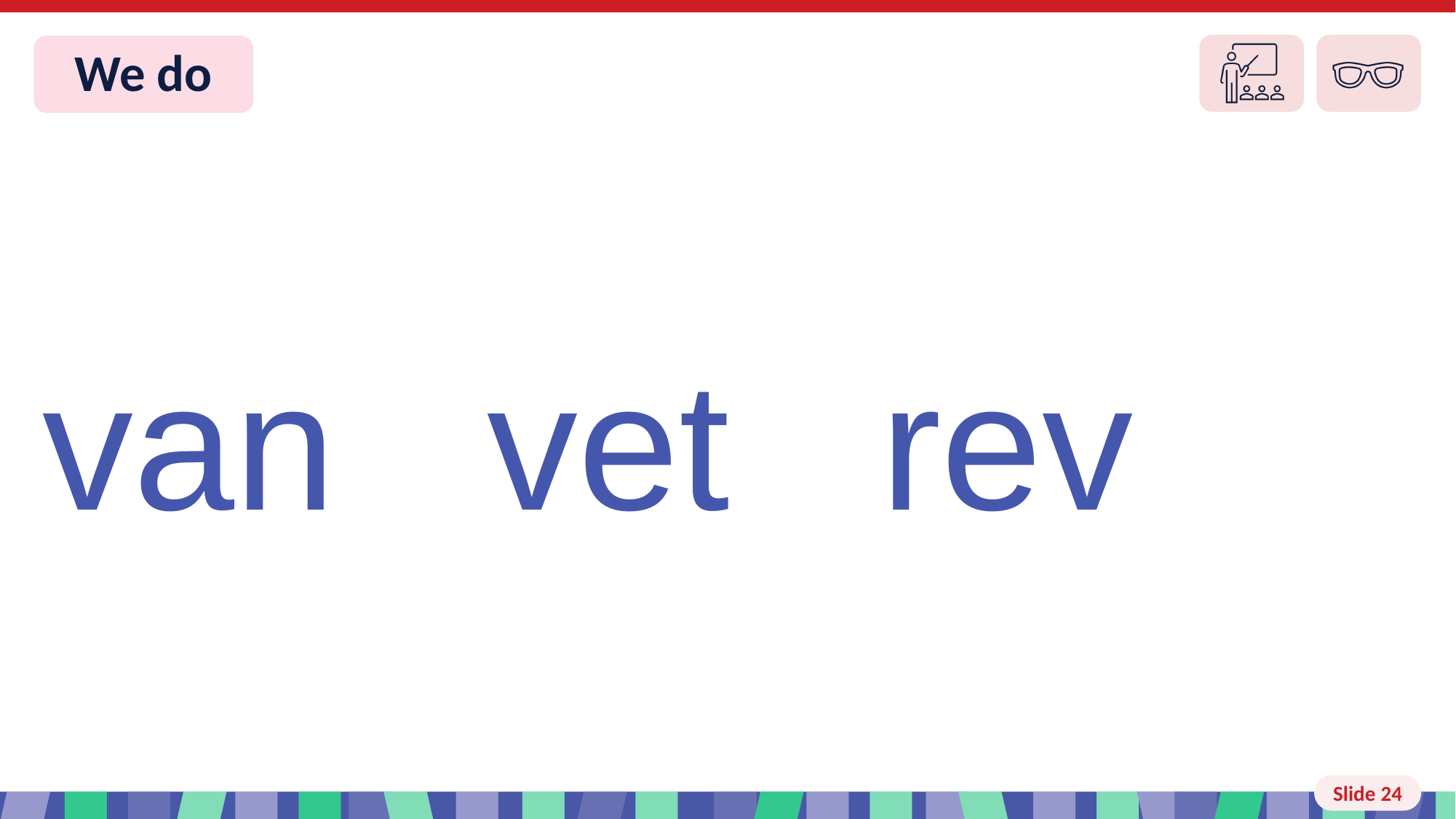

# Slide 24 We do
van   vet   rev